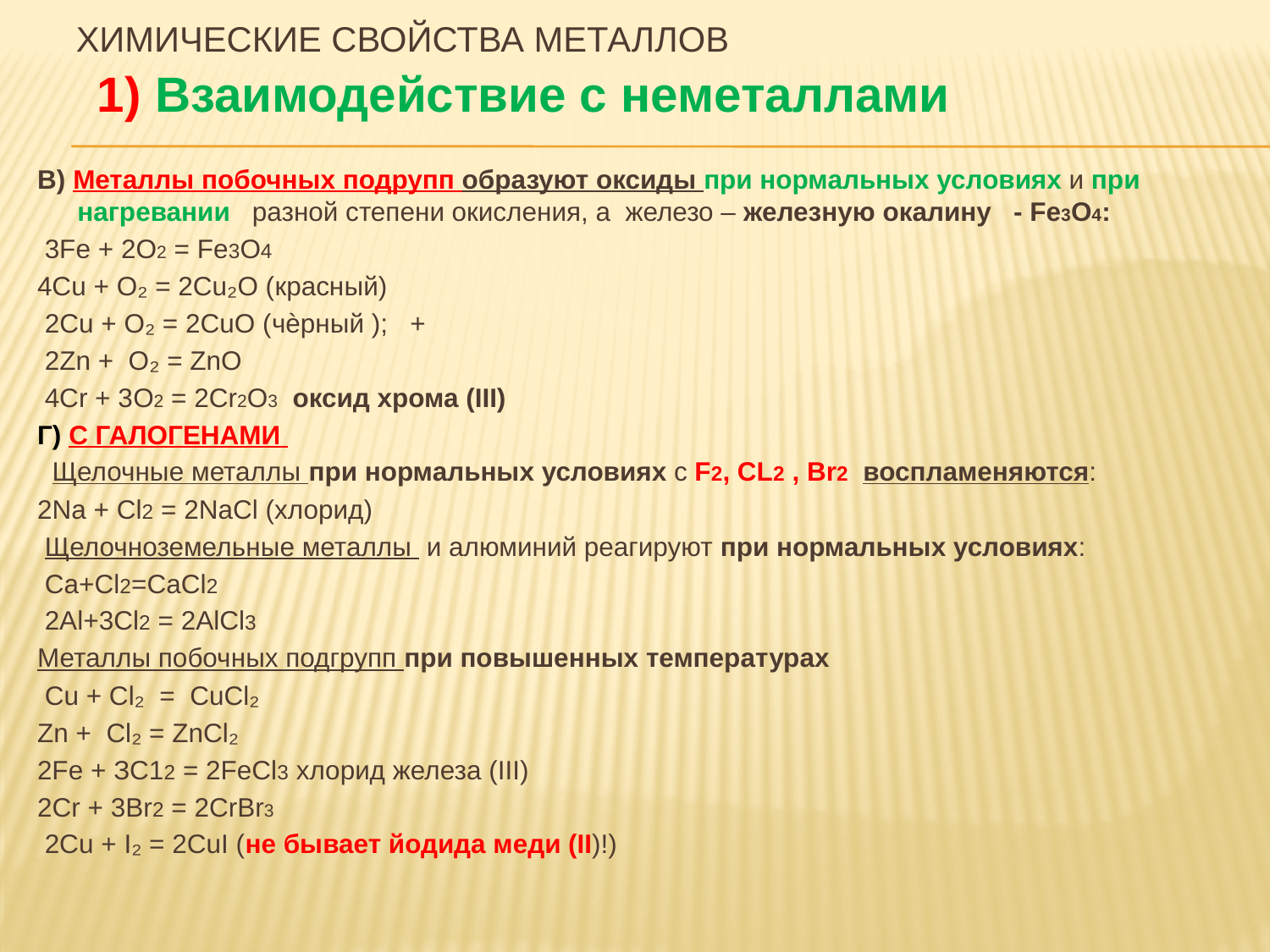

# Химические свойства металлов
1) Взаимодействие с неметаллами
В) Металлы побочных подрупп образуют оксиды при нормальных условиях и при нагревании   разной степени окисления, а  железо – железную окалину   - Fe3O4:
 3Fe + 2O2 = Fe3O4
4Cu + O₂ = 2Cu₂O (красный)
 2Cu + O₂ = 2CuO (чѐрный );   +
 2Zn +  O₂ = ZnO
 4Cr + 3О2 = 2Cr2О3  оксид хрома (III)
Г) С ГАЛОГЕНАМИ
  Щелочные металлы при нормальных условиях с F2, CL2 , Br2  воспламеняются:
2Na + Cl2 = 2NaCl (хлорид)
 Щелочноземельные металлы  и алюминий реагируют при нормальных условиях:
 Сa+Cl2=СaCl2
 2Al+3Cl2 = 2AlCl3
Металлы побочных подгрупп при повышенных температурах
 Cu + Cl₂  =  CuCl₂
Zn +  Cl₂ = ZnCl₂
2Fe + ЗС12 = 2FeCl3 хлорид железа (III)
2Cr + 3Br2 = 2CrBr3
 2Cu + I₂ = 2CuI (не бывает йодида меди (II)!)